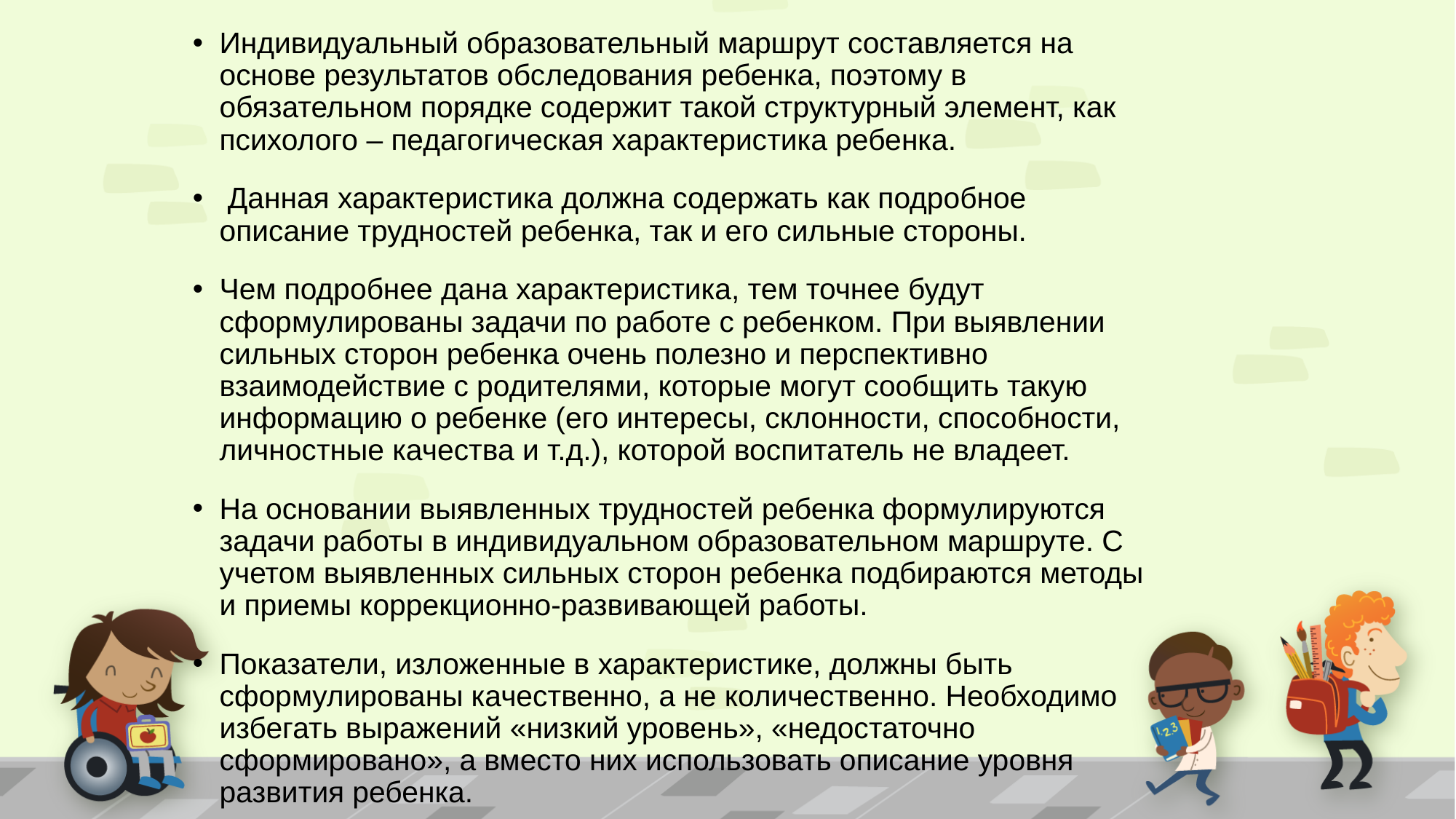

Индивидуальный образовательный маршрут составляется на основе результатов обследования ребенка, поэтому в обязательном порядке содержит такой структурный элемент, как психолого – педагогическая характеристика ребенка.
 Данная характеристика должна содержать как подробное описание трудностей ребенка, так и его сильные стороны.
Чем подробнее дана характеристика, тем точнее будут сформулированы задачи по работе с ребенком. При выявлении сильных сторон ребенка очень полезно и перспективно взаимодействие с родителями, которые могут сообщить такую информацию о ребенке (его интересы, склонности, способности, личностные качества и т.д.), которой воспитатель не владеет.
На основании выявленных трудностей ребенка формулируются задачи работы в индивидуальном образовательном маршруте. С учетом выявленных сильных сторон ребенка подбираются методы и приемы коррекционно-развивающей работы.
Показатели, изложенные в характеристике, должны быть сформулированы качественно, а не количественно. Необходимо избегать выражений «низкий уровень», «недостаточно сформировано», а вместо них использовать описание уровня развития ребенка.